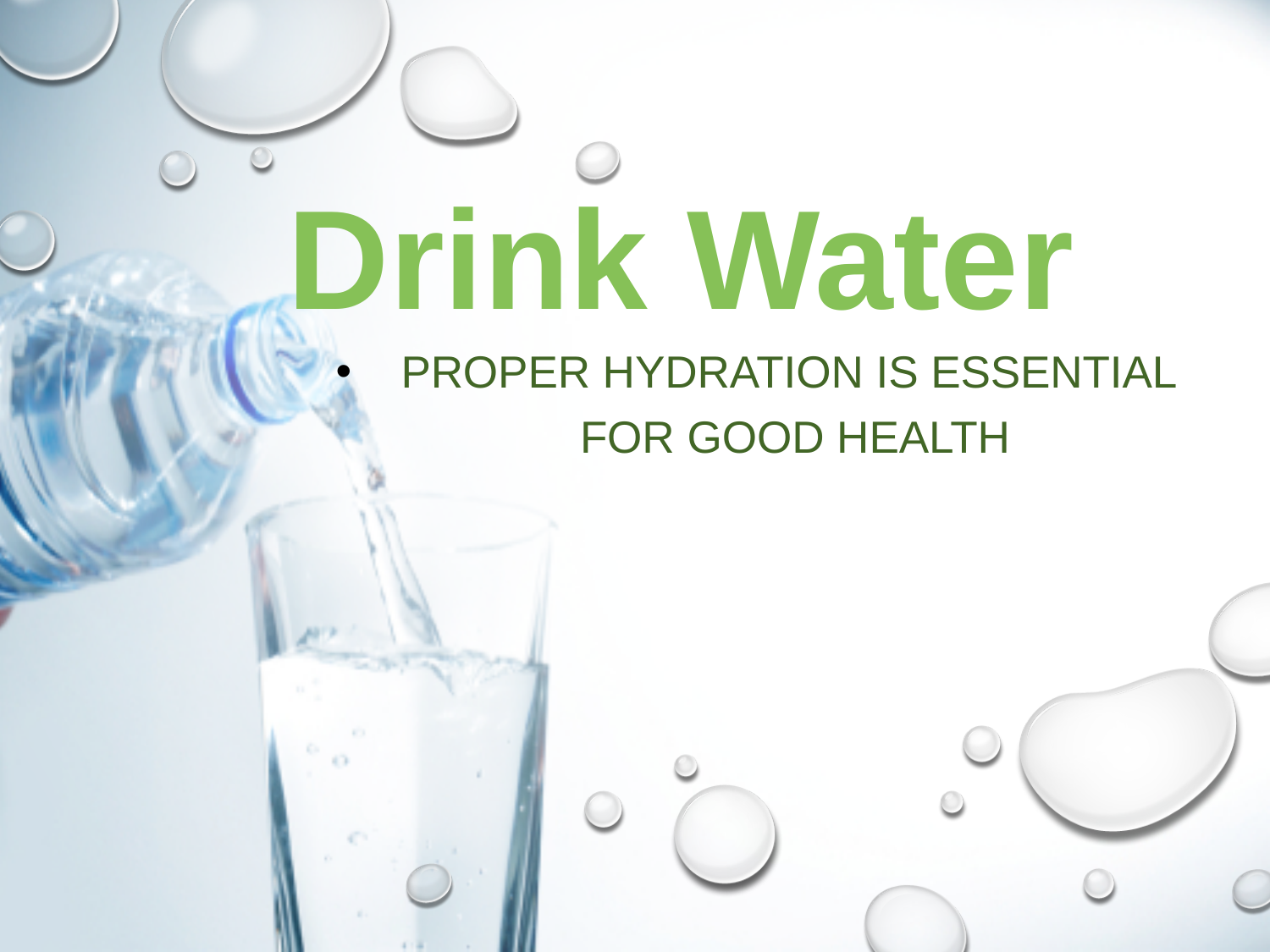

# Drink Water
Proper Hydration is Essential
 for Good Health